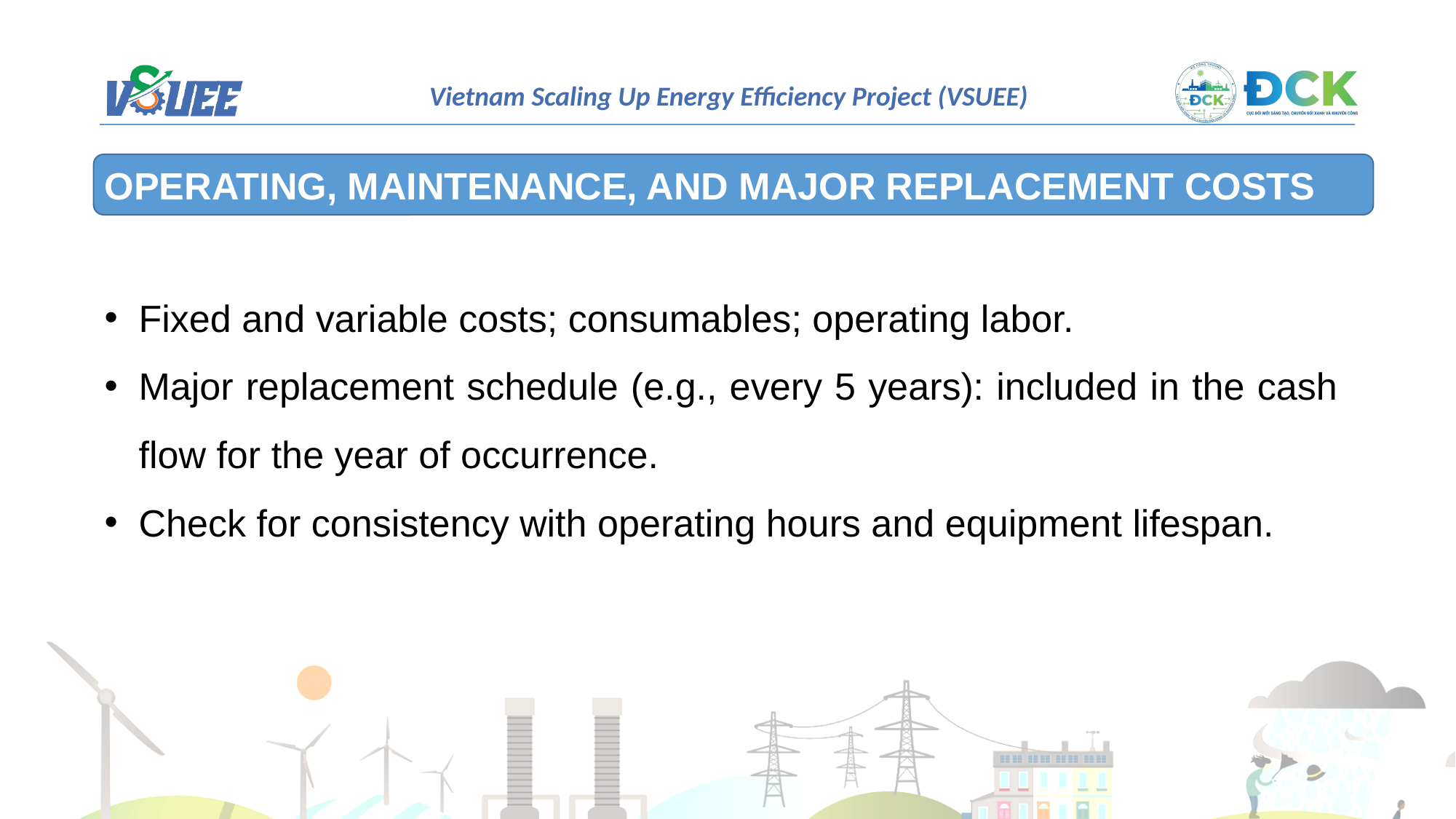

OPERATING, MAINTENANCE, AND MAJOR REPLACEMENT COSTS
Fixed and variable costs; consumables; operating labor.
Major replacement schedule (e.g., every 5 years): included in the cash flow for the year of occurrence.
Check for consistency with operating hours and equipment lifespan.